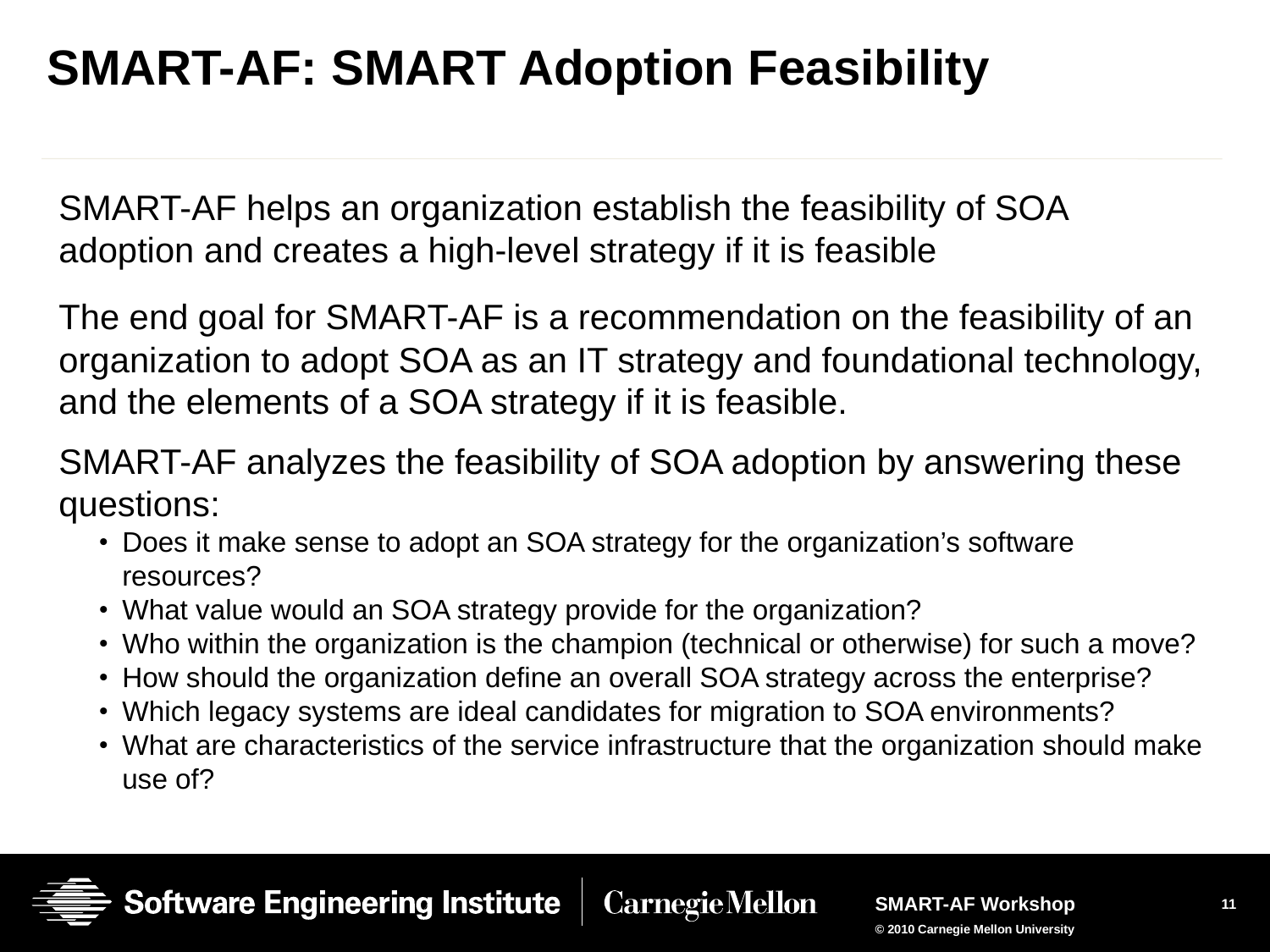

# SMART-AF: SMART Adoption Feasibility
SMART-AF helps an organization establish the feasibility of SOA adoption and creates a high-level strategy if it is feasible
The end goal for SMART-AF is a recommendation on the feasibility of an organization to adopt SOA as an IT strategy and foundational technology, and the elements of a SOA strategy if it is feasible.
SMART-AF analyzes the feasibility of SOA adoption by answering these questions:
Does it make sense to adopt an SOA strategy for the organization’s software resources?
What value would an SOA strategy provide for the organization?
Who within the organization is the champion (technical or otherwise) for such a move?
How should the organization define an overall SOA strategy across the enterprise?
Which legacy systems are ideal candidates for migration to SOA environments?
What are characteristics of the service infrastructure that the organization should make use of?